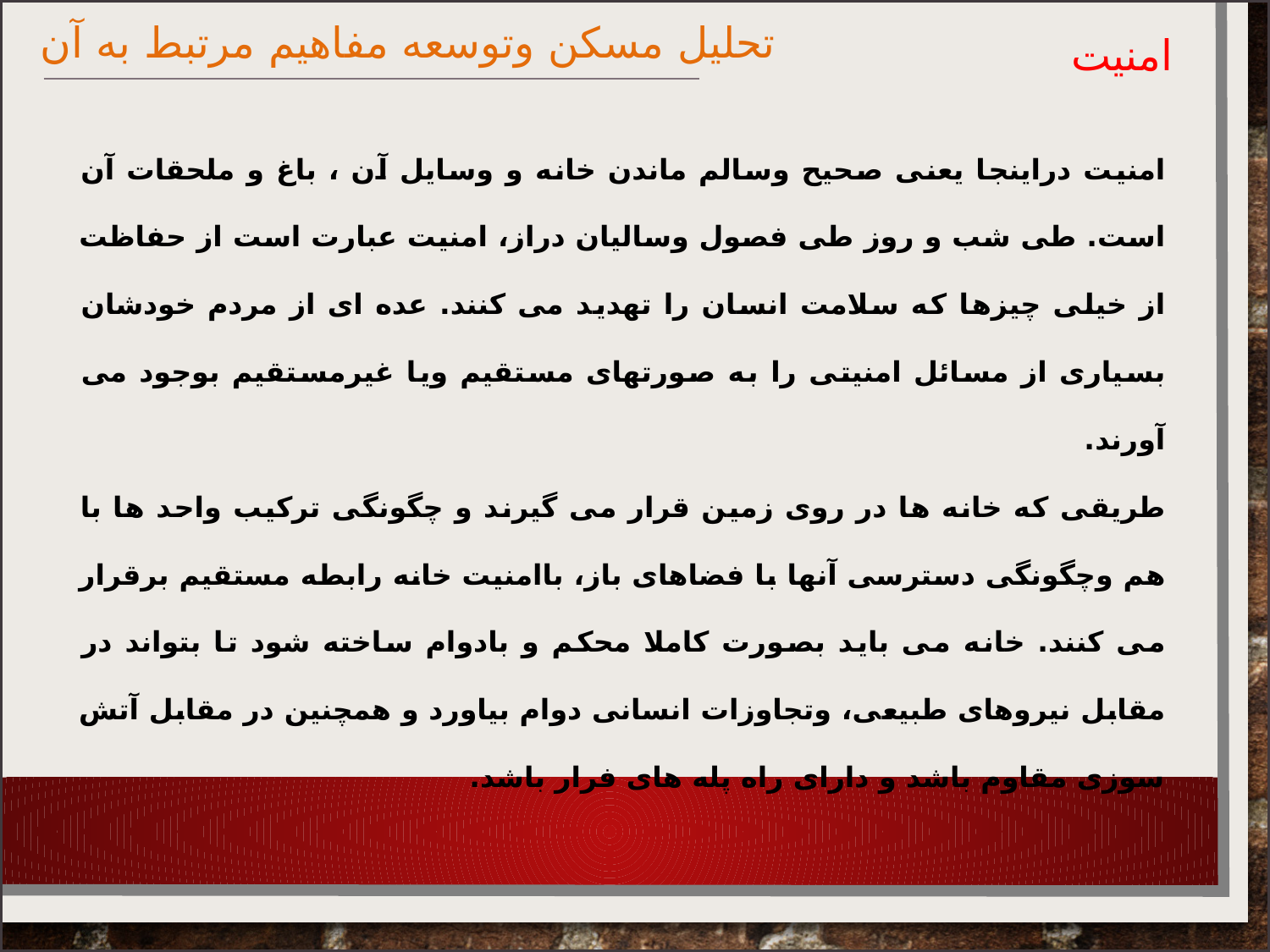

تحلیل مسکن وتوسعه مفاهیم مرتبط به آن
امنیت

امنیت دراینجا یعنی صحیح وسالم ماندن خانه و وسایل آن ، باغ و ملحقات آن است. طی شب و روز طی فصول وسالیان دراز، امنیت عبارت است از حفاظت از خیلی چیزها که سلامت انسان را تهدید می کنند. عده ای از مردم خودشان بسیاری از مسائل امنیتی را به صورتهای مستقیم ویا غیرمستقیم بوجود می آورند.
طریقی که خانه ها در روی زمین قرار می گیرند و چگونگی ترکیب واحد ها با هم وچگونگی دسترسی آنها با فضاهای باز، باامنیت خانه رابطه مستقیم برقرار می کنند. خانه می باید بصورت کاملا محکم و بادوام ساخته شود تا بتواند در مقابل نیروهای طبیعی، وتجاوزات انسانی دوام بیاورد و همچنین در مقابل آتش سوزی مقاوم باشد و دارای راه پله های فرار باشد.